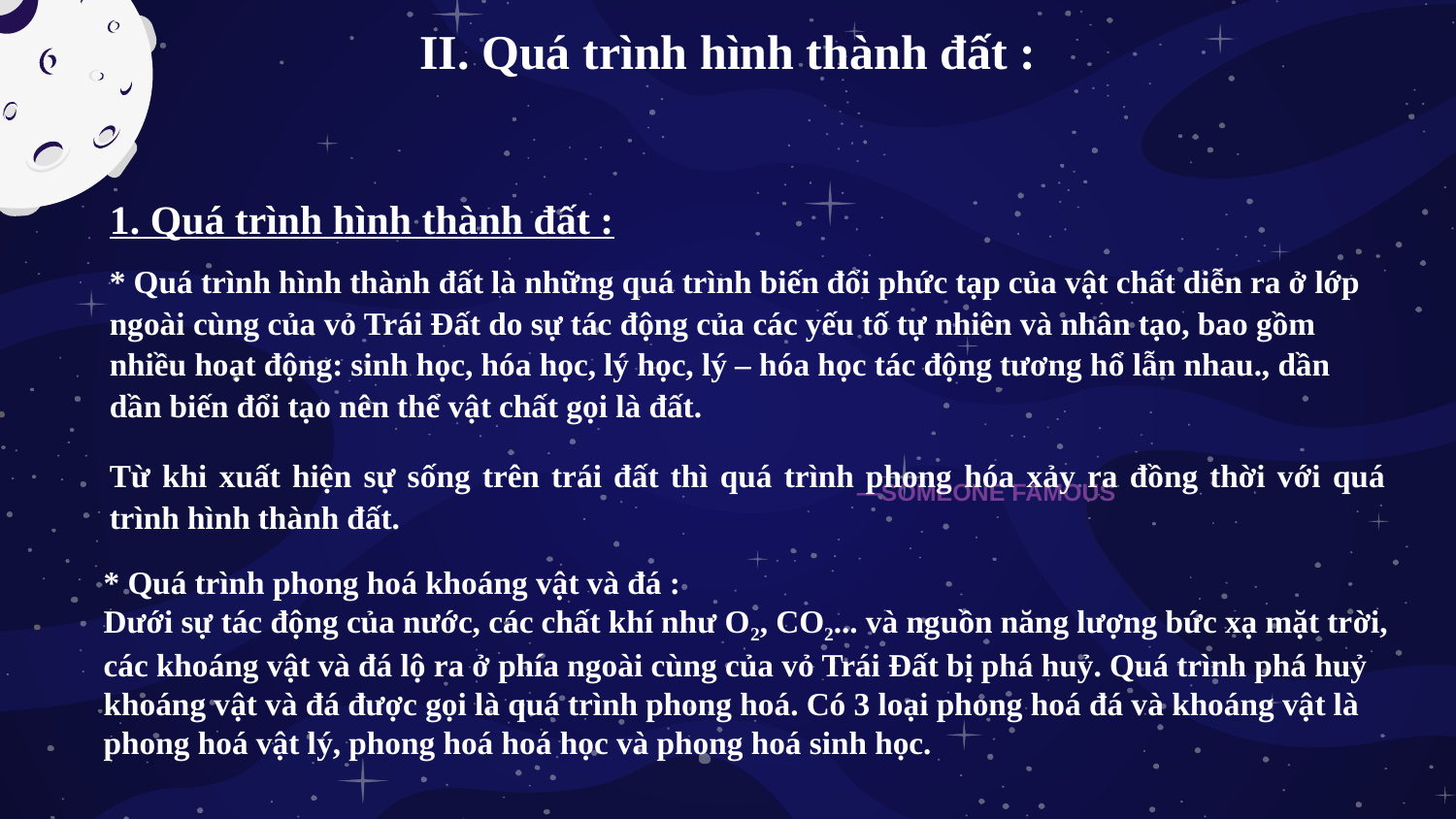

II. Quá trình hình thành đất :

1. Quá trình hình thành đất :
* Quá trình hình thành đất là những quá trình biến đổi phức tạp của vật chất diễn ra ở lớp ngoài cùng của vỏ Trái Ðất do sự tác động của các yếu tố tự nhiên và nhân tạo, bao gồm nhiều hoạt động: sinh học, hóa học, lý học, lý – hóa học tác động tương hổ lẫn nhau., dần dần biến đổi tạo nên thể vật chất gọi là đất.
Từ khi xuất hiện sự sống trên trái đất thì quá trình phong hóa xảy ra đồng thời với quá trình hình thành đất.

# —SOMEONE FAMOUS

* Quá trình phong hoá khoáng vật và đá :
Dưới sự tác động của nước, các chất khí như O2, CO2... và nguồn năng lượng bức xạ mặt trời, các khoáng vật và đá lộ ra ở phía ngoài cùng của vỏ Trái Ðất bị phá huỷ. Quá trình phá huỷ khoáng vật và đá được gọi là quá trình phong hoá. Có 3 loại phong hoá đá và khoáng vật là phong hoá vật lý, phong hoá hoá học và phong hoá sinh học.